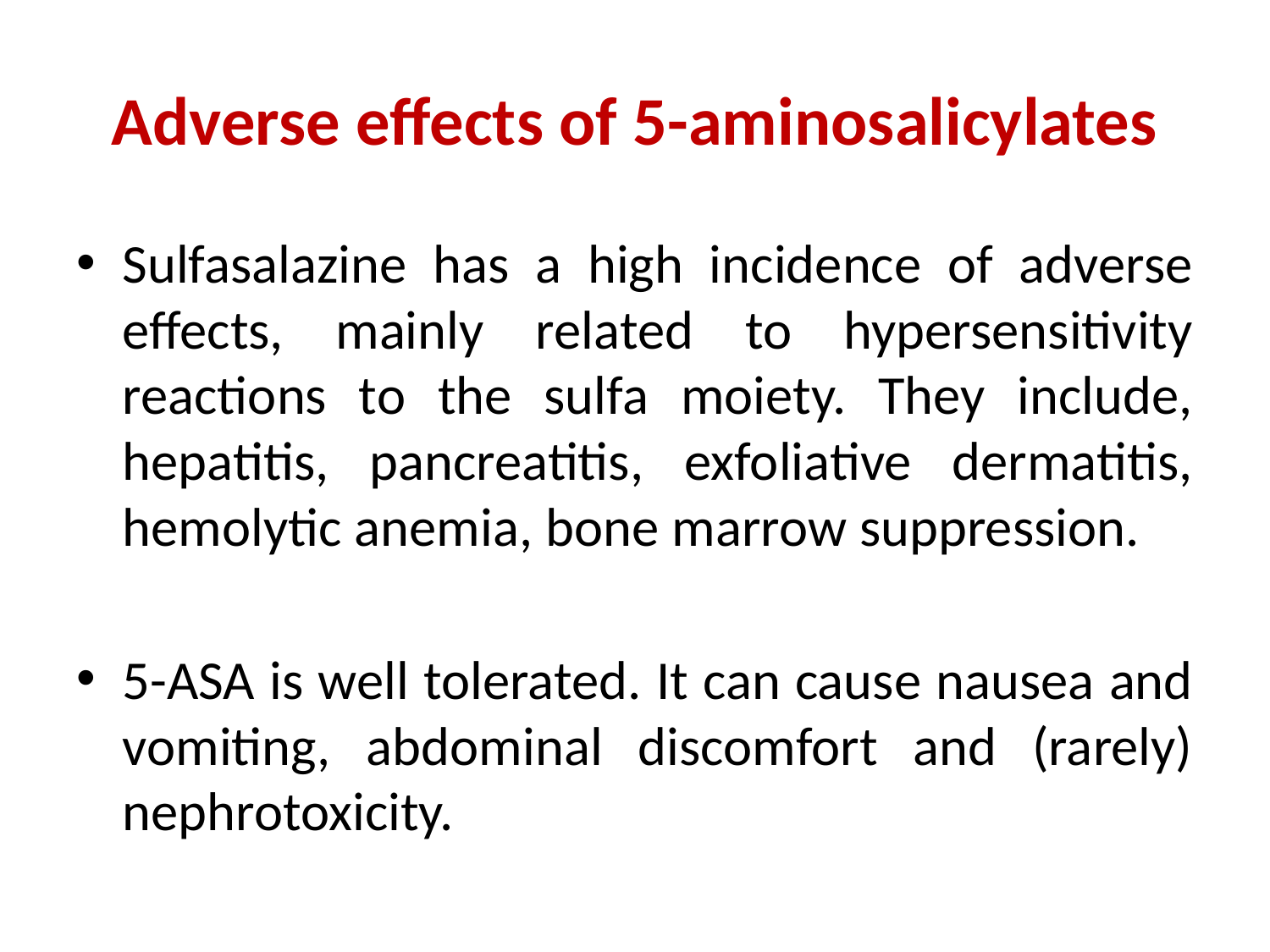

# Adverse effects of 5-aminosalicylates
Sulfasalazine has a high incidence of adverse effects, mainly related to hypersensitivity reactions to the sulfa moiety. They include, hepatitis, pancreatitis, exfoliative dermatitis, hemolytic anemia, bone marrow suppression.

5-ASA is well tolerated. It can cause nausea and vomiting, abdominal discomfort and (rarely) nephrotoxicity.